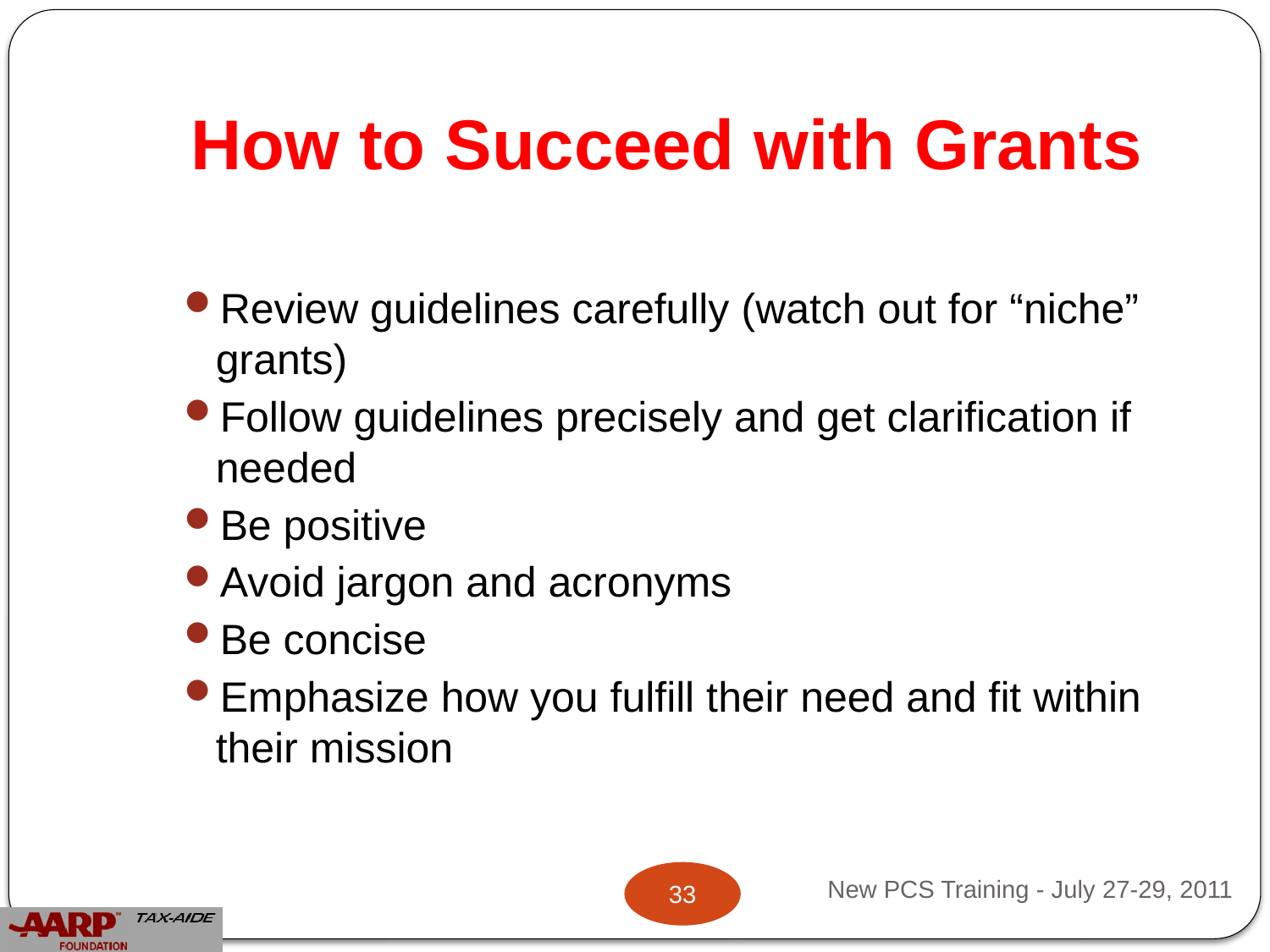

# How to Succeed with Grants
Review guidelines carefully (watch out for “niche” grants)
Follow guidelines precisely and get clarification if needed
Be positive
Avoid jargon and acronyms
Be concise
Emphasize how you fulfill their need and fit within their mission
New PCS Training - July 27-29, 2011
33